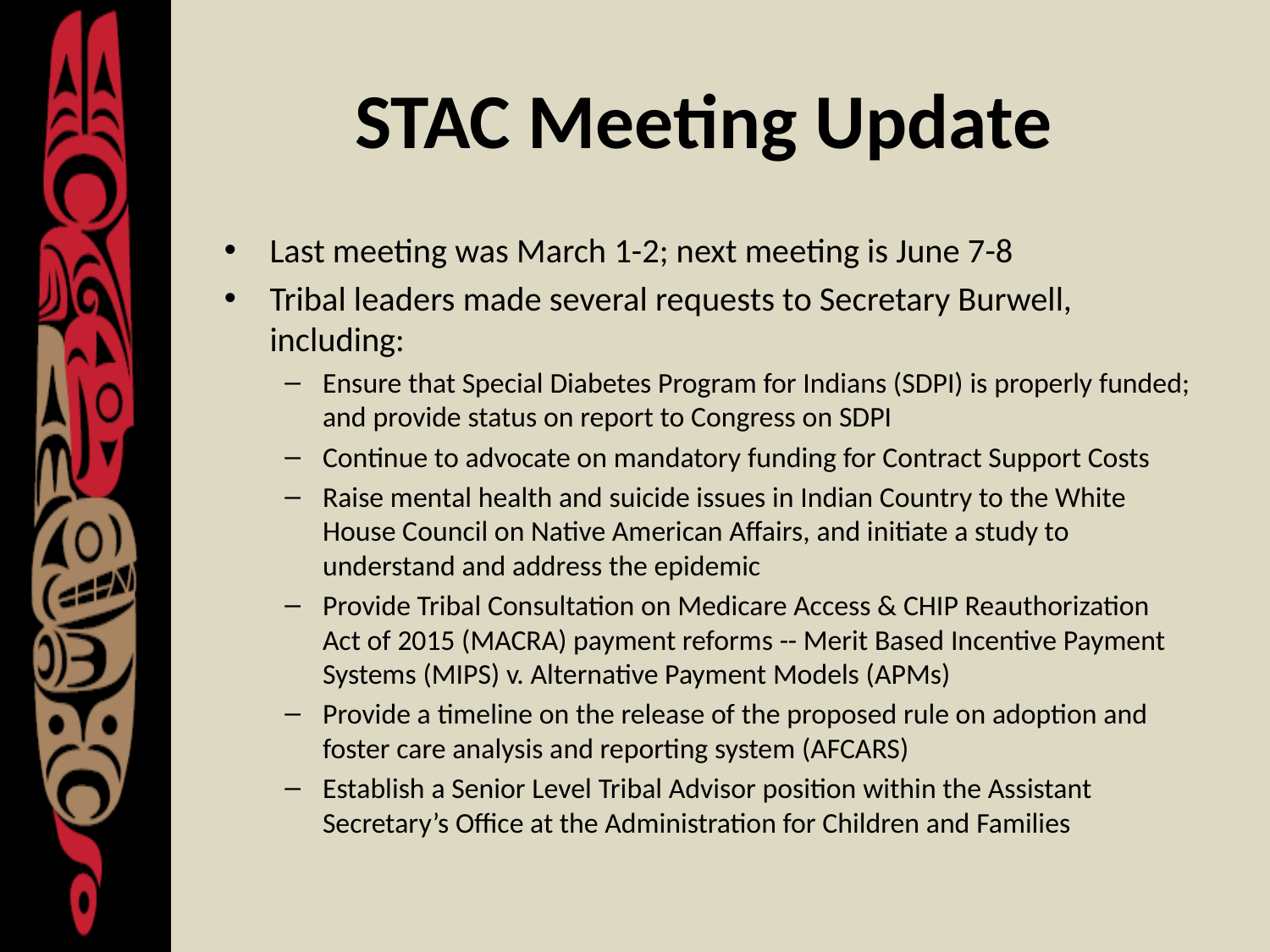

# STAC Meeting Update
Last meeting was March 1-2; next meeting is June 7-8
Tribal leaders made several requests to Secretary Burwell, including:
Ensure that Special Diabetes Program for Indians (SDPI) is properly funded; and provide status on report to Congress on SDPI
Continue to advocate on mandatory funding for Contract Support Costs
Raise mental health and suicide issues in Indian Country to the White House Council on Native American Affairs, and initiate a study to understand and address the epidemic
Provide Tribal Consultation on Medicare Access & CHIP Reauthorization Act of 2015 (MACRA) payment reforms -- Merit Based Incentive Payment Systems (MIPS) v. Alternative Payment Models (APMs)
Provide a timeline on the release of the proposed rule on adoption and foster care analysis and reporting system (AFCARS)
Establish a Senior Level Tribal Advisor position within the Assistant Secretary’s Office at the Administration for Children and Families